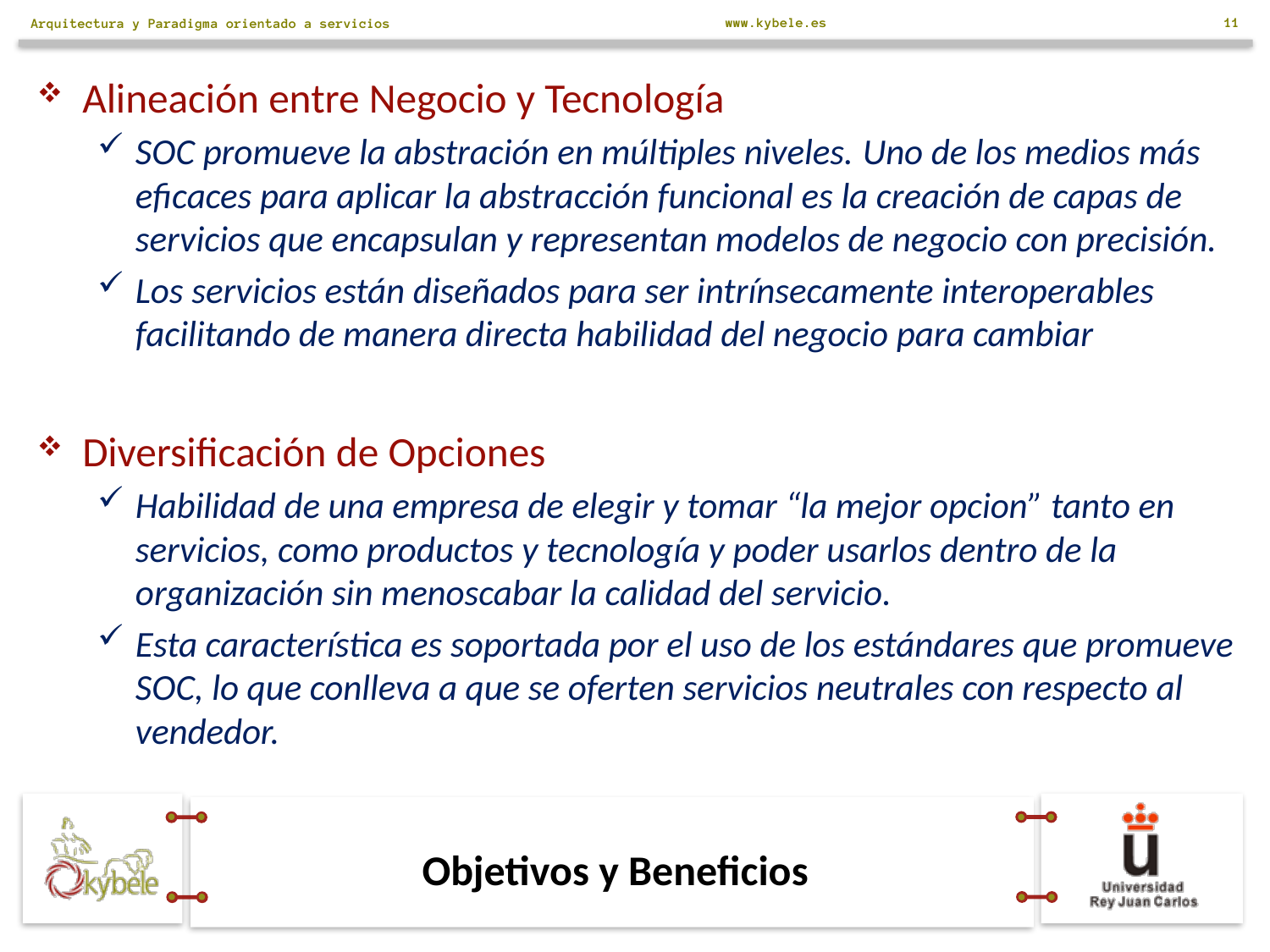

11
Arquitectura y Paradigma orientado a servicios
Alineación entre Negocio y Tecnología
SOC promueve la abstración en múltiples niveles. Uno de los medios más eficaces para aplicar la abstracción funcional es la creación de capas de servicios que encapsulan y representan modelos de negocio con precisión.
Los servicios están diseñados para ser intrínsecamente interoperables facilitando de manera directa habilidad del negocio para cambiar

Diversificación de Opciones
Habilidad de una empresa de elegir y tomar “la mejor opcion” tanto en servicios, como productos y tecnología y poder usarlos dentro de la organización sin menoscabar la calidad del servicio.
Esta característica es soportada por el uso de los estándares que promueve SOC, lo que conlleva a que se oferten servicios neutrales con respecto al vendedor.
# Objetivos y Beneficios